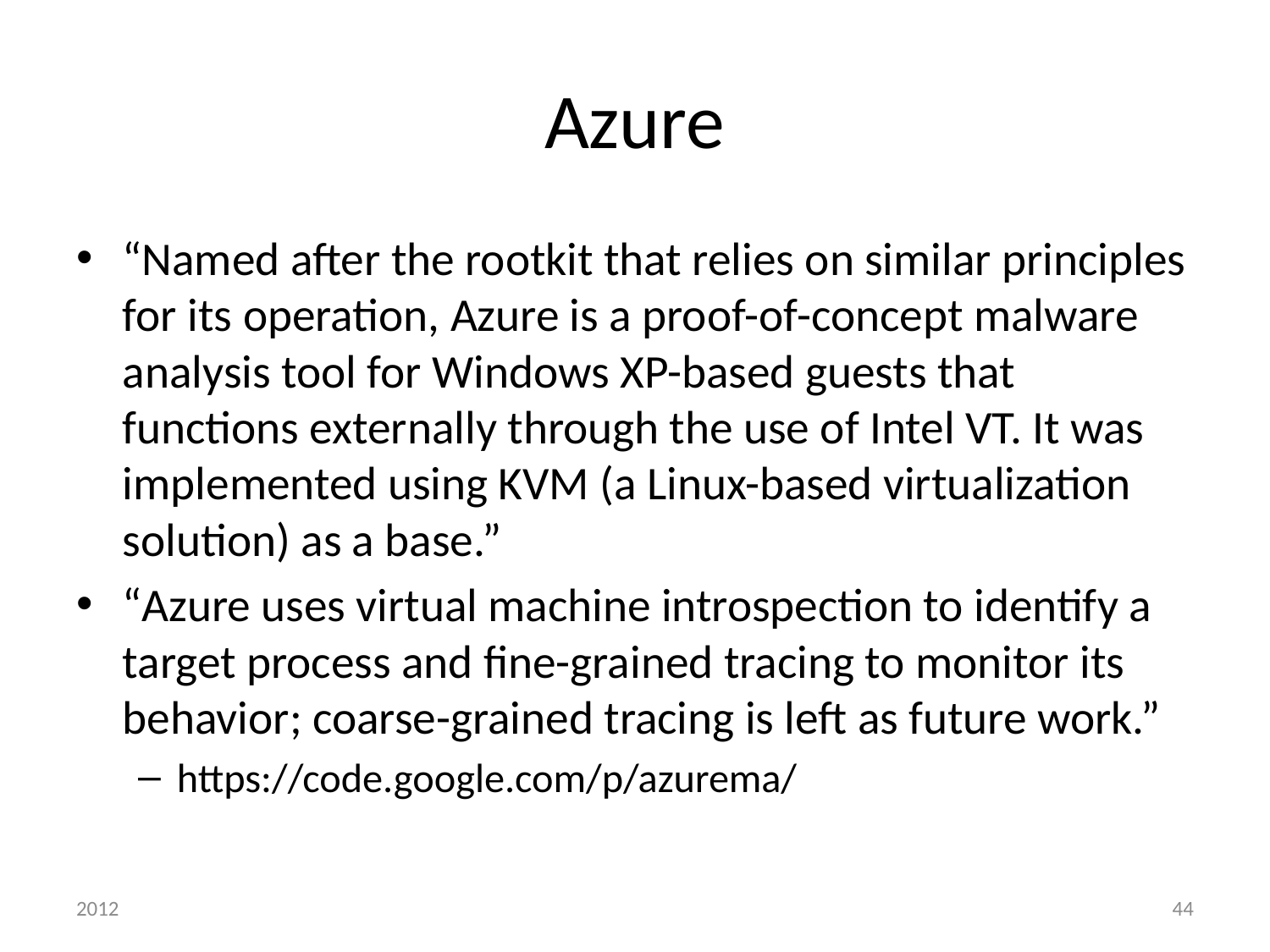

# Azure
“Named after the rootkit that relies on similar principles for its operation, Azure is a proof-of-concept malware analysis tool for Windows XP-based guests that functions externally through the use of Intel VT. It was implemented using KVM (a Linux-based virtualization solution) as a base.”
“Azure uses virtual machine introspection to identify a target process and fine-grained tracing to monitor its behavior; coarse-grained tracing is left as future work.”
https://code.google.com/p/azurema/
2012

44